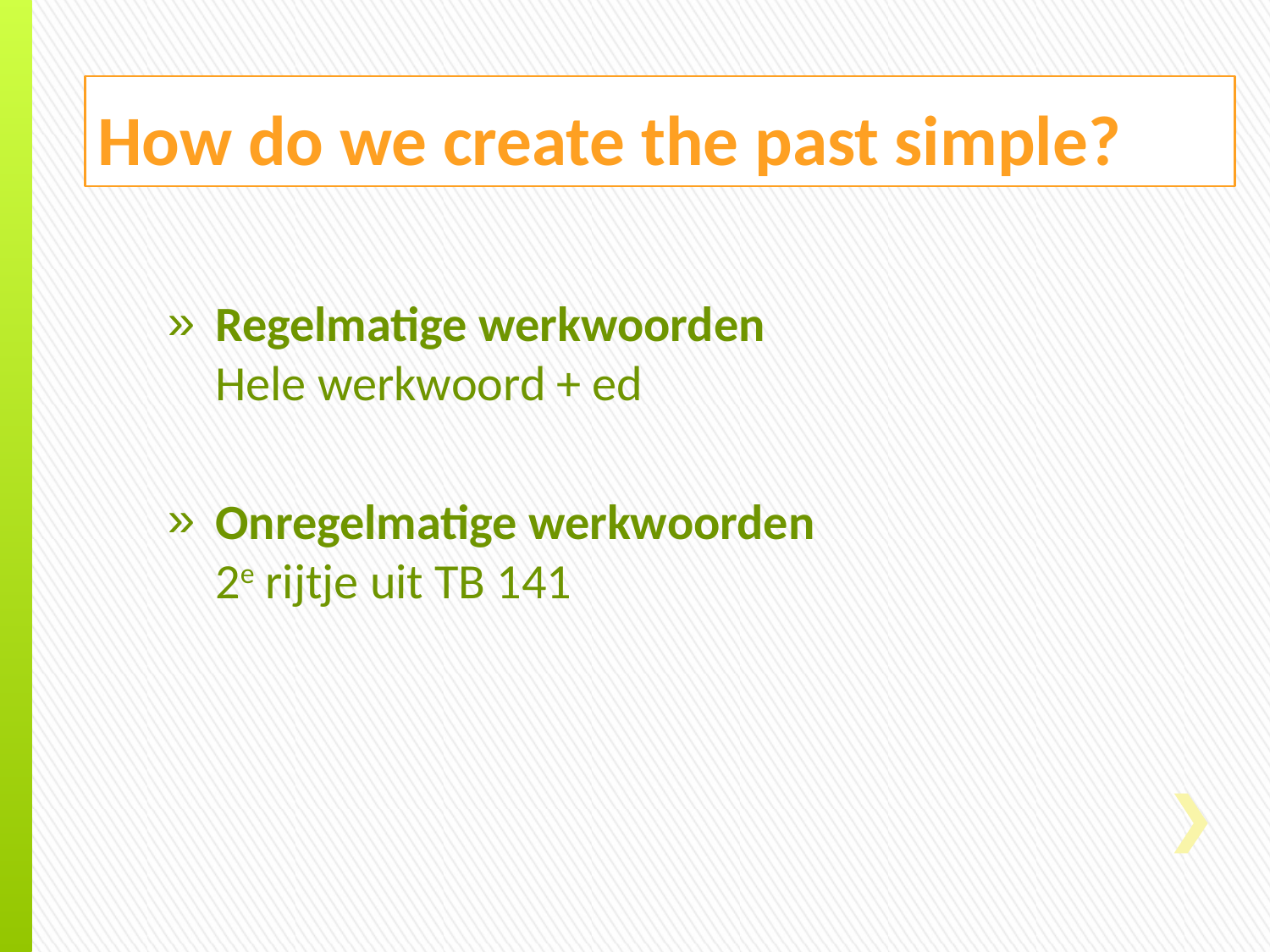

# How do we create the past simple?
Regelmatige werkwoorden
Hele werkwoord + ed

Onregelmatige werkwoorden
2e rijtje uit TB 141